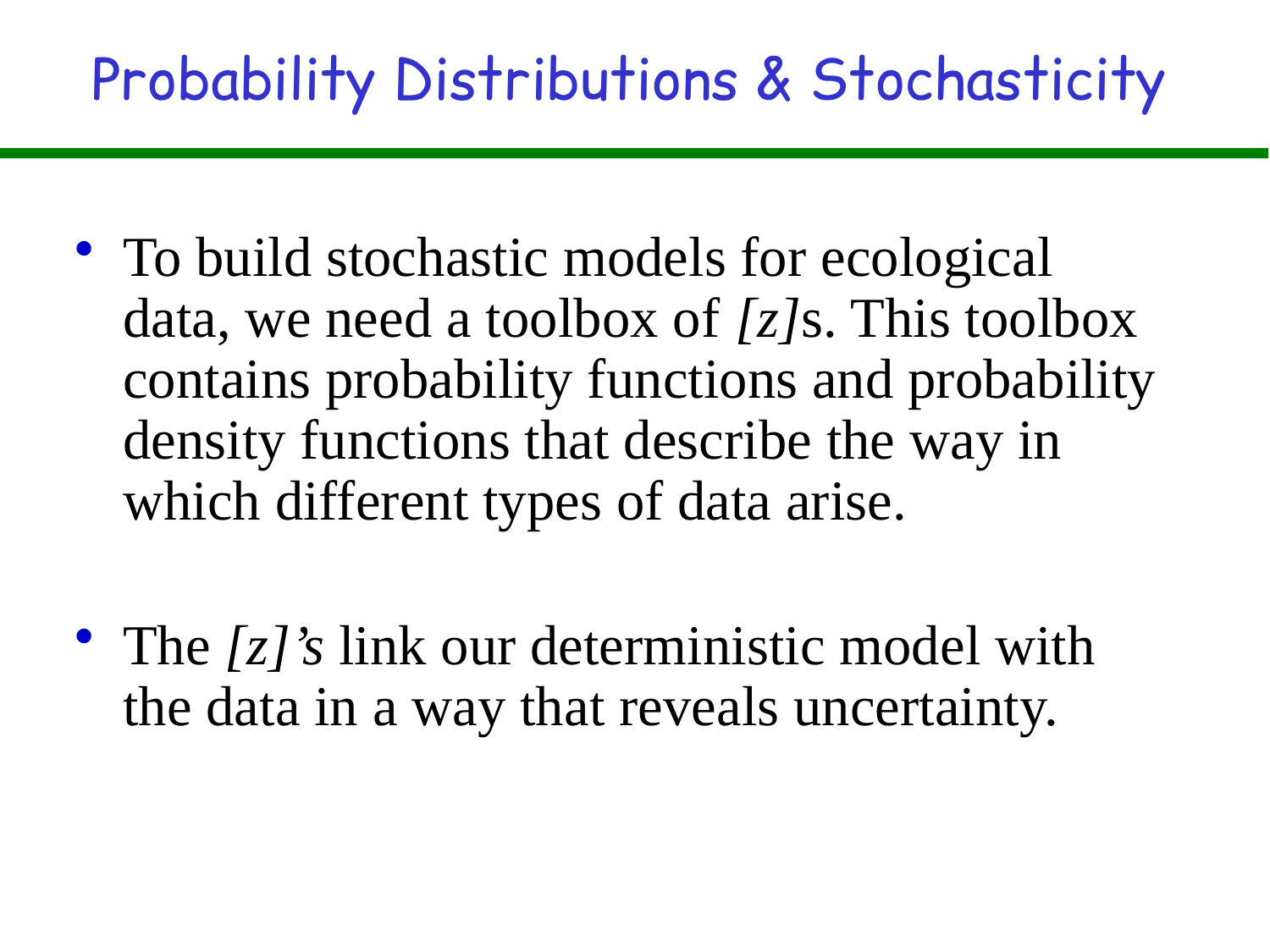

# Probability Distributions & Stochasticity
To build stochastic models for ecological data, we need a toolbox of [z]s. This toolbox contains probability functions and probability density functions that describe the way in which different types of data arise.

The [z]’s link our deterministic model with the data in a way that reveals uncertainty.